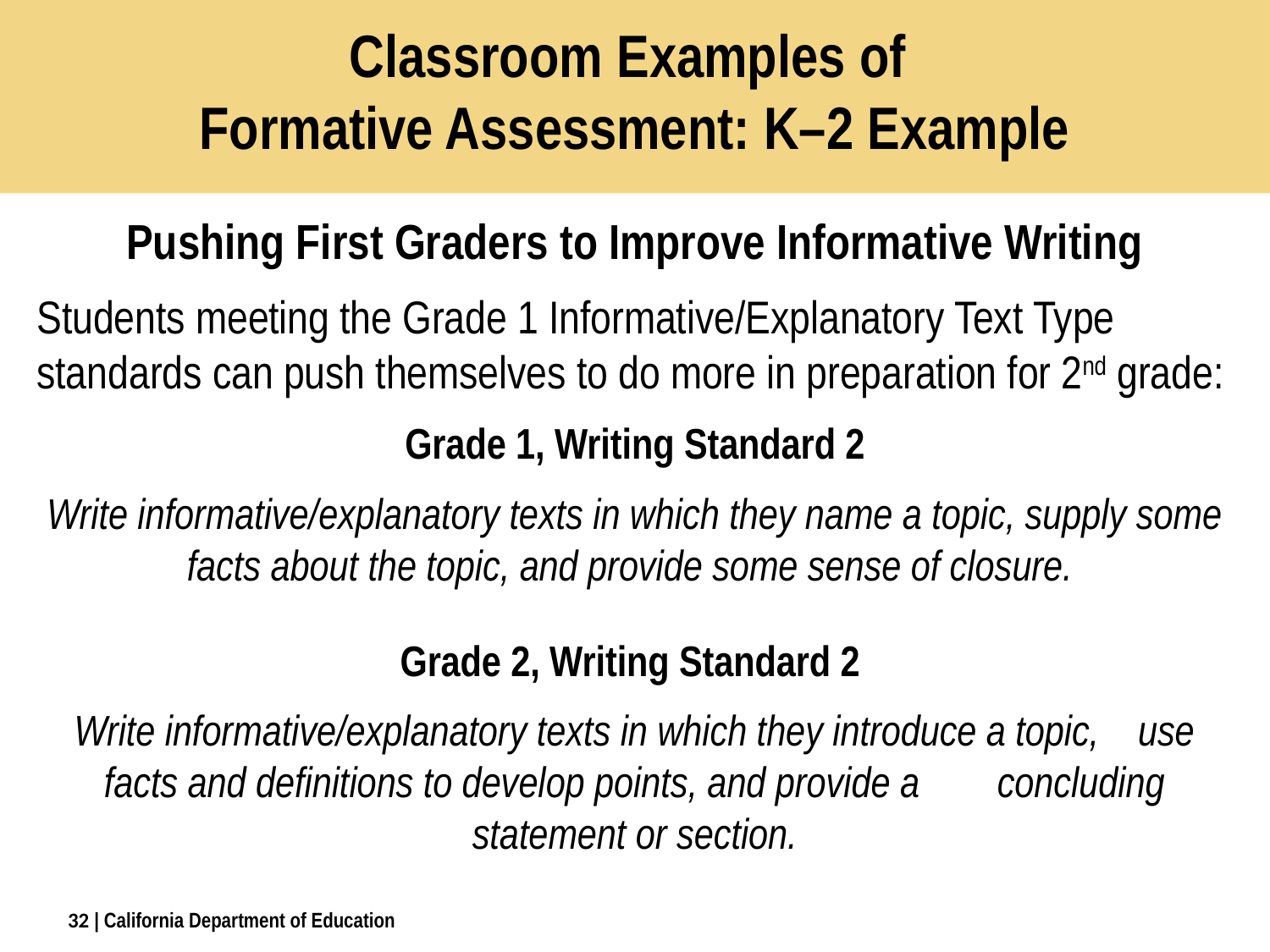

# Classroom Examples of Formative Assessment: K–2 Example
Pushing First Graders to Improve Informative Writing
Students meeting the Grade 1 Informative/Explanatory Text Type standards can push themselves to do more in preparation for 2nd grade:
Grade 1, Writing Standard 2
Write informative/explanatory texts in which they name a topic, supply some facts about the topic, and provide some sense of closure.

Grade 2, Writing Standard 2
Write informative/explanatory texts in which they introduce a topic,    use facts and definitions to develop points, and provide a        concluding statement or section.
32
| California Department of Education